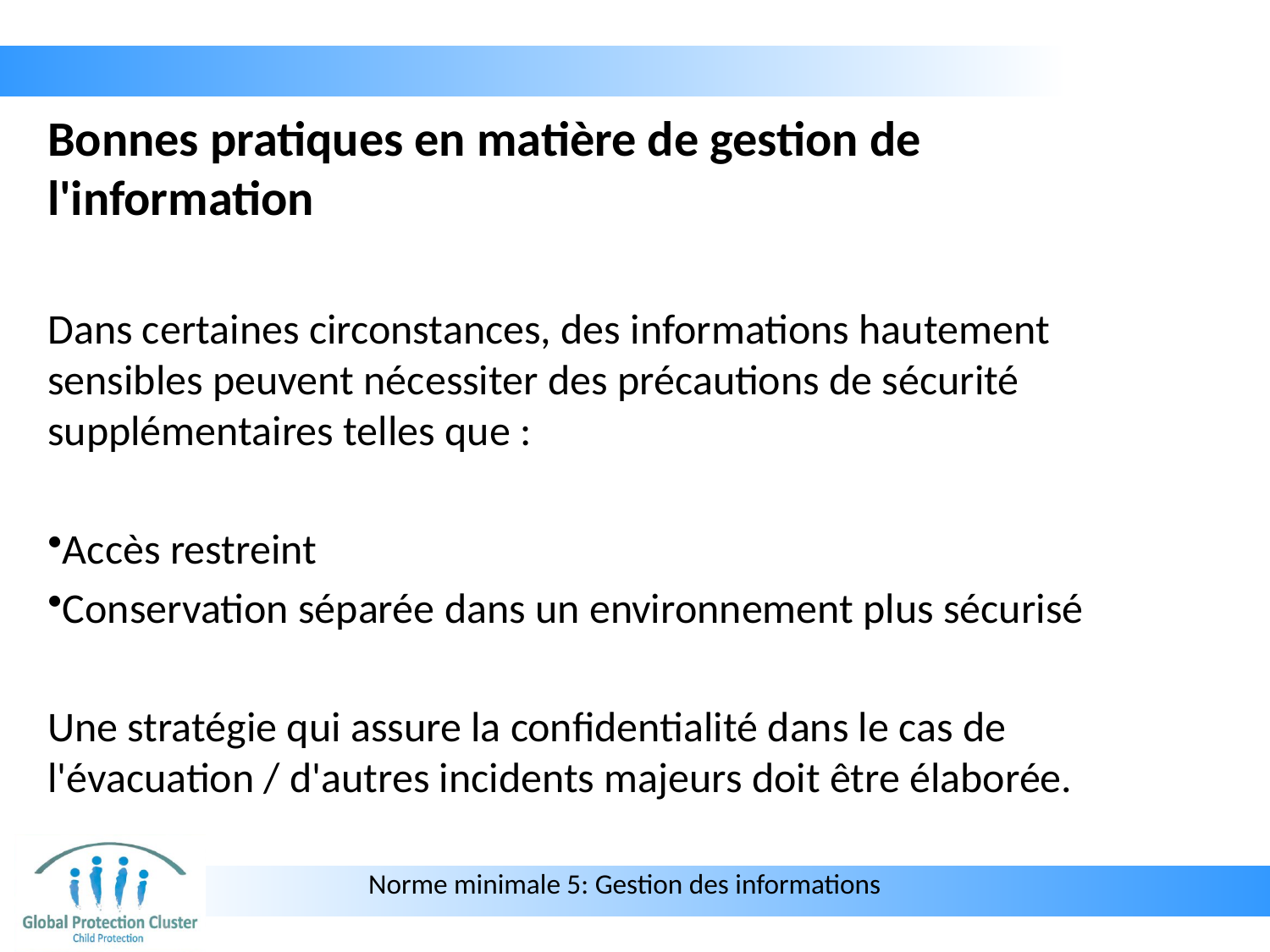

# Bonnes pratiques en matière de gestion de l'information

Dans certaines circonstances, des informations hautement sensibles peuvent nécessiter des précautions de sécurité supplémentaires telles que :

Accès restreint
Conservation séparée dans un environnement plus sécurisé

Une stratégie qui assure la confidentialité dans le cas de l'évacuation / d'autres incidents majeurs doit être élaborée.

Norme minimale 5: Gestion des informations